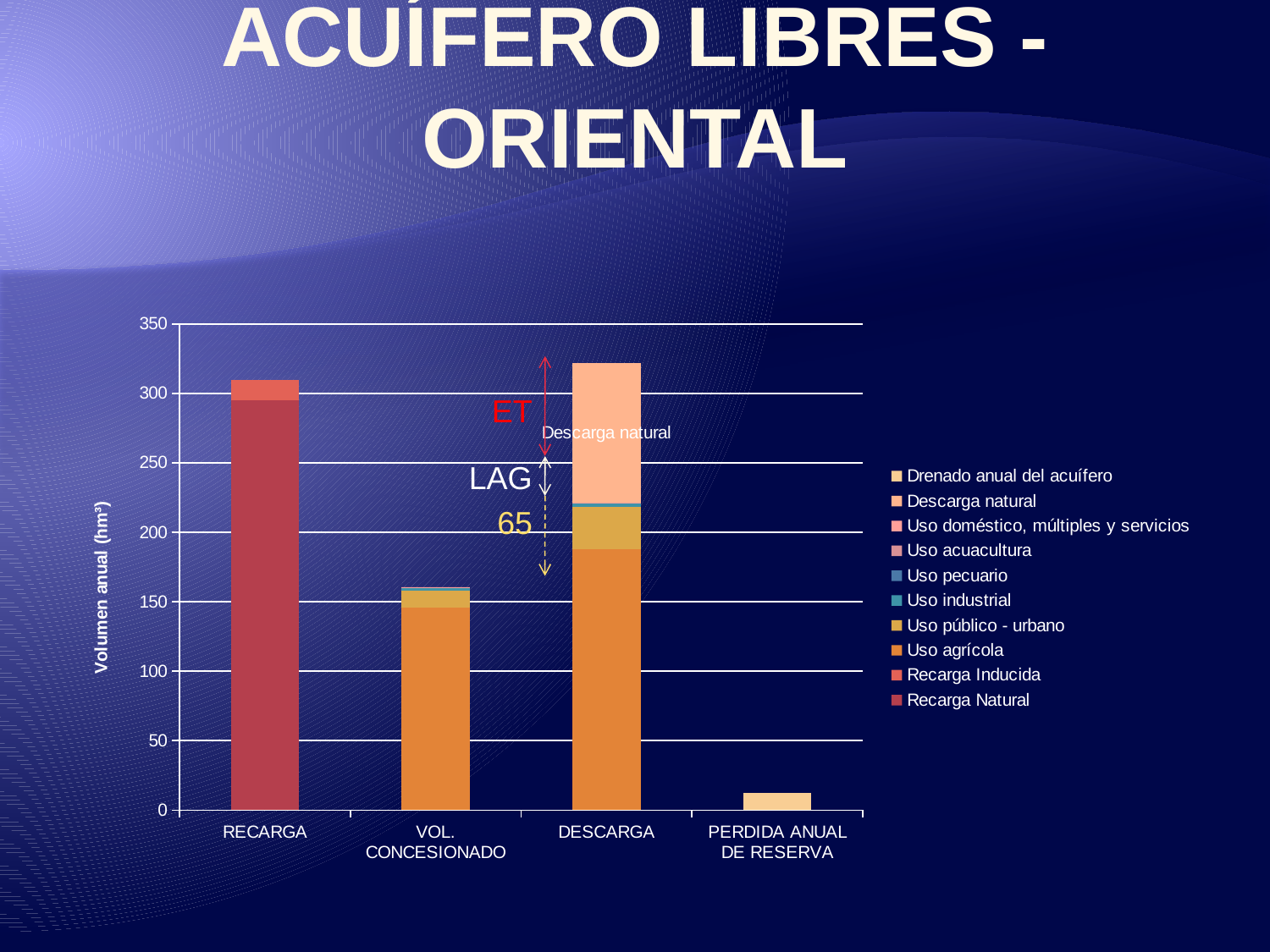

# ACUÍFERO LIBRES - ORIENTAL

### Chart

| Category | Recarga Natural | Recarga Inducida | Uso agrícola | Uso público - urbano | Uso industrial | Uso pecuario | Uso acuacultura | Uso doméstico, múltiples y servicios | Descarga natural | Drenado anual del acuífero |
|---|---|---|---|---|---|---|---|---|---|---|
| RECARGA | 294.9770482227307 | 14.802258239325516 | None | None | None | None | None | None | None | None |
| VOL. CONCESIONADO | None | None | 145.60019119999998 | 12.20204865 | 2.2419240000000076 | 0.4162255000000001 | 0.0062890000000000255 | 0.13134275 | None | None |
| DESCARGA | None | None | 188.0 | 30.5 | 2.2419240000000076 | 0.4162255000000001 | 0.0062890000000000255 | 0.12021100000000012 | 100.62229550894838 | None |
| PERDIDA ANUAL DE RESERVA | None | None | None | None | None | None | None | None | None | 12.127638546892285 |
ET
LAG
65